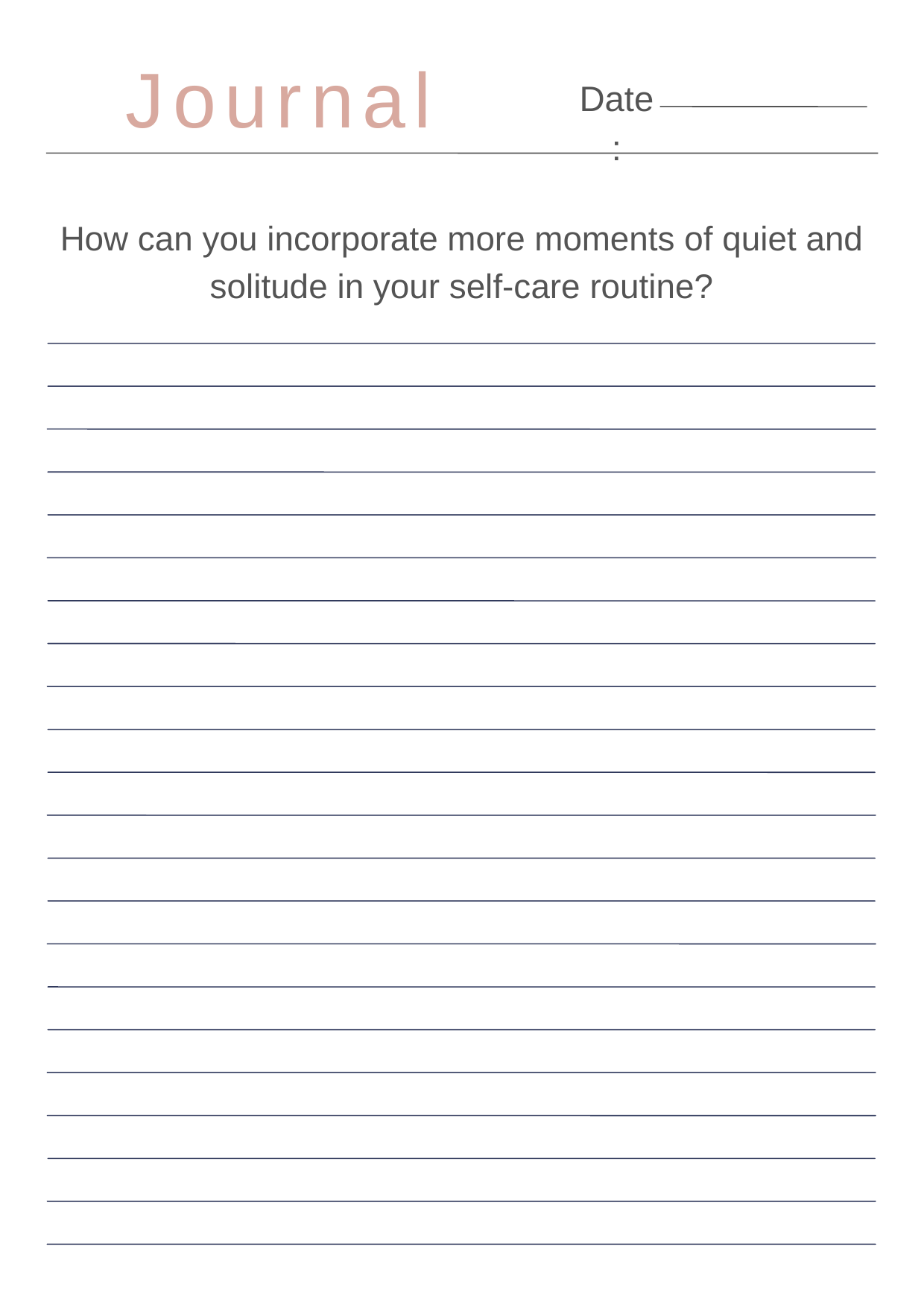

Journal
Date:

How can you incorporate more moments of quiet and solitude in your self-care routine?